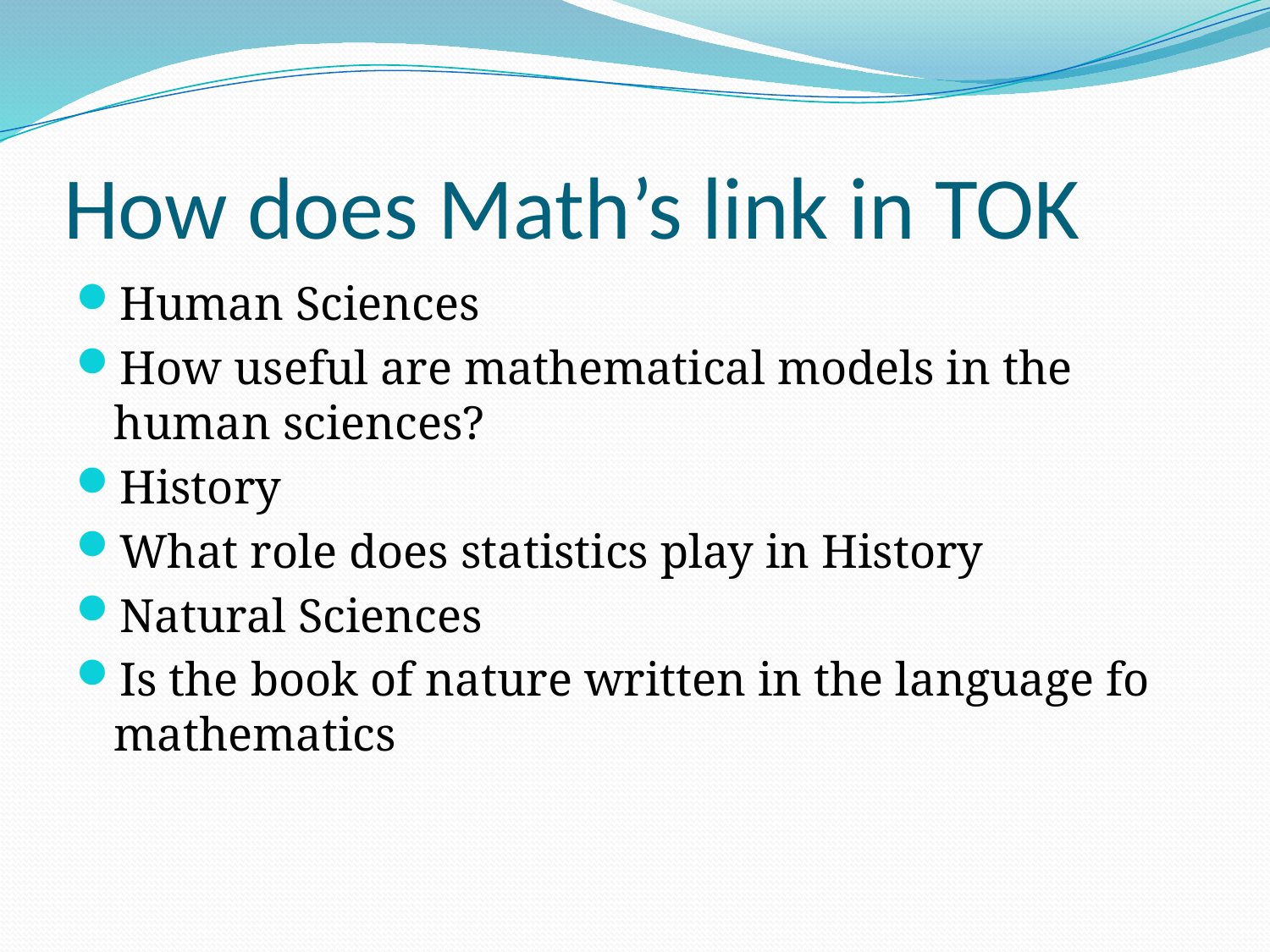

# How does Math’s link in TOK
Human Sciences
How useful are mathematical models in the human sciences?
History
What role does statistics play in History
Natural Sciences
Is the book of nature written in the language fo mathematics